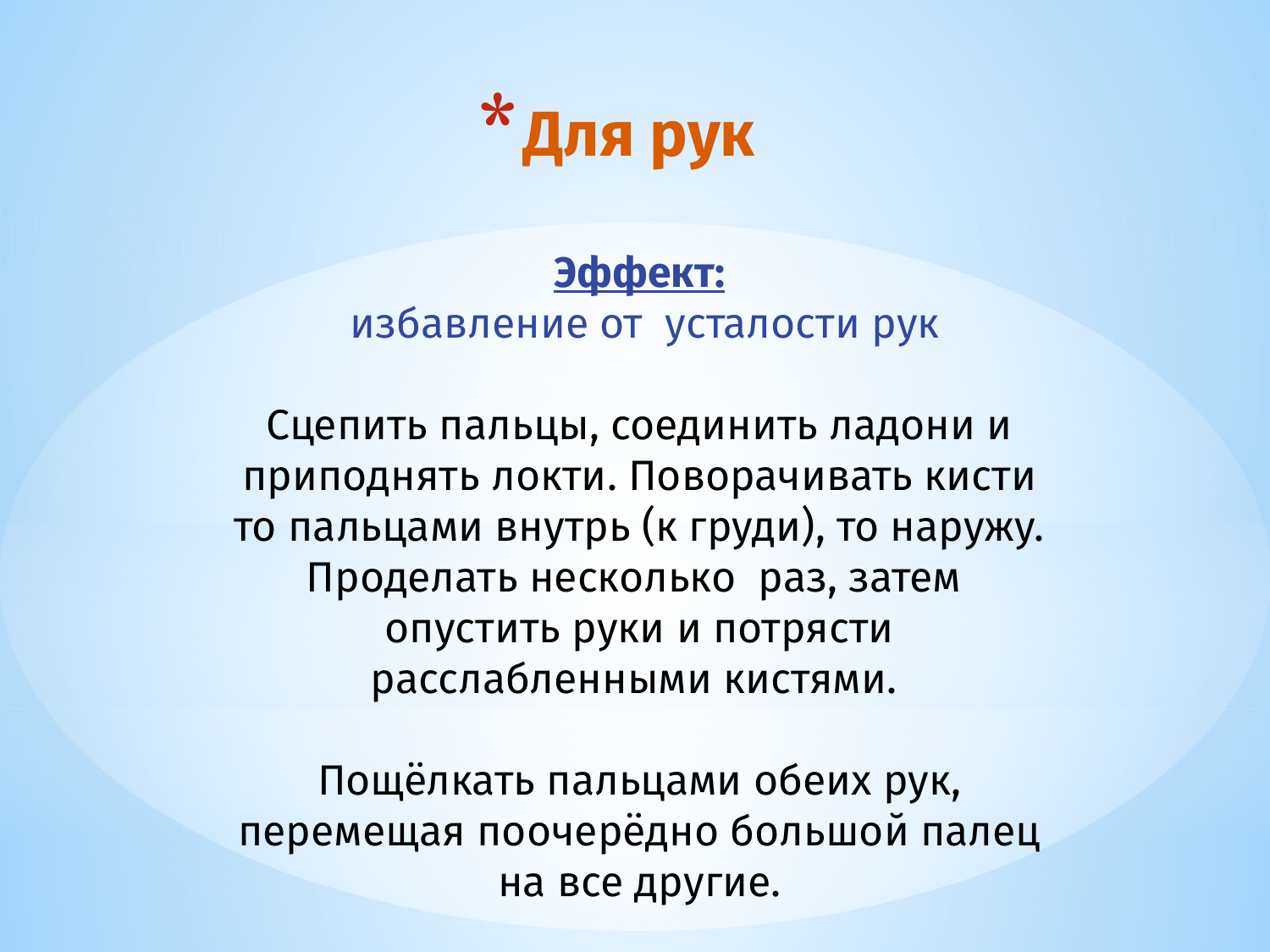

Для рук
Эффект:
 избавление от  усталости рук
Сцепить пальцы, соединить ладони и приподнять локти. Поворачивать кисти то пальцами внутрь (к груди), то наружу. Проделать несколько  раз, затем  опустить руки и потрясти расслабленными кистями.
Пощёлкать пальцами обеих рук, перемещая поочерёдно большой палец на все другие.